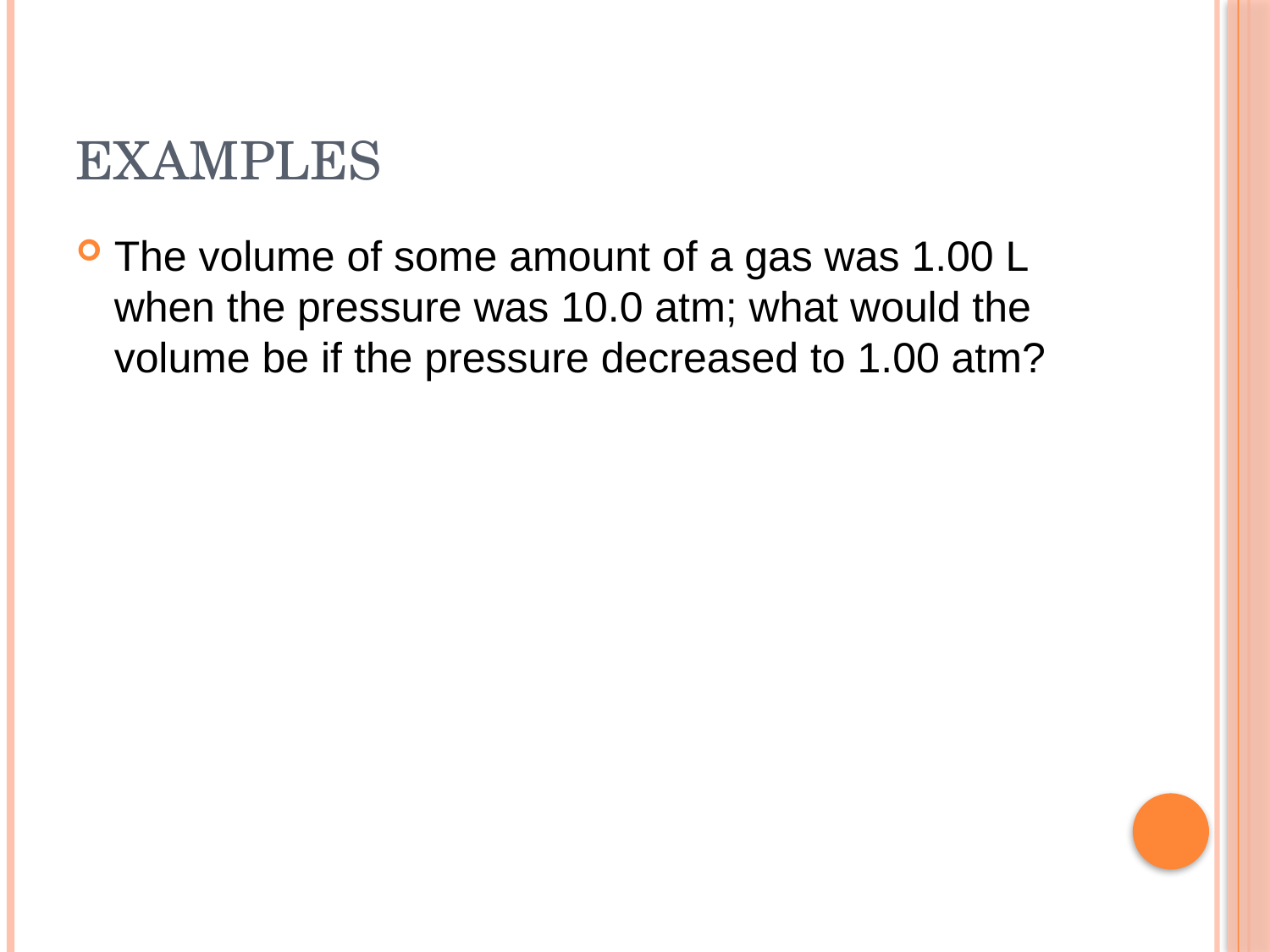

# Examples
The volume of some amount of a gas was 1.00 L when the pressure was 10.0 atm; what would the volume be if the pressure decreased to 1.00 atm?